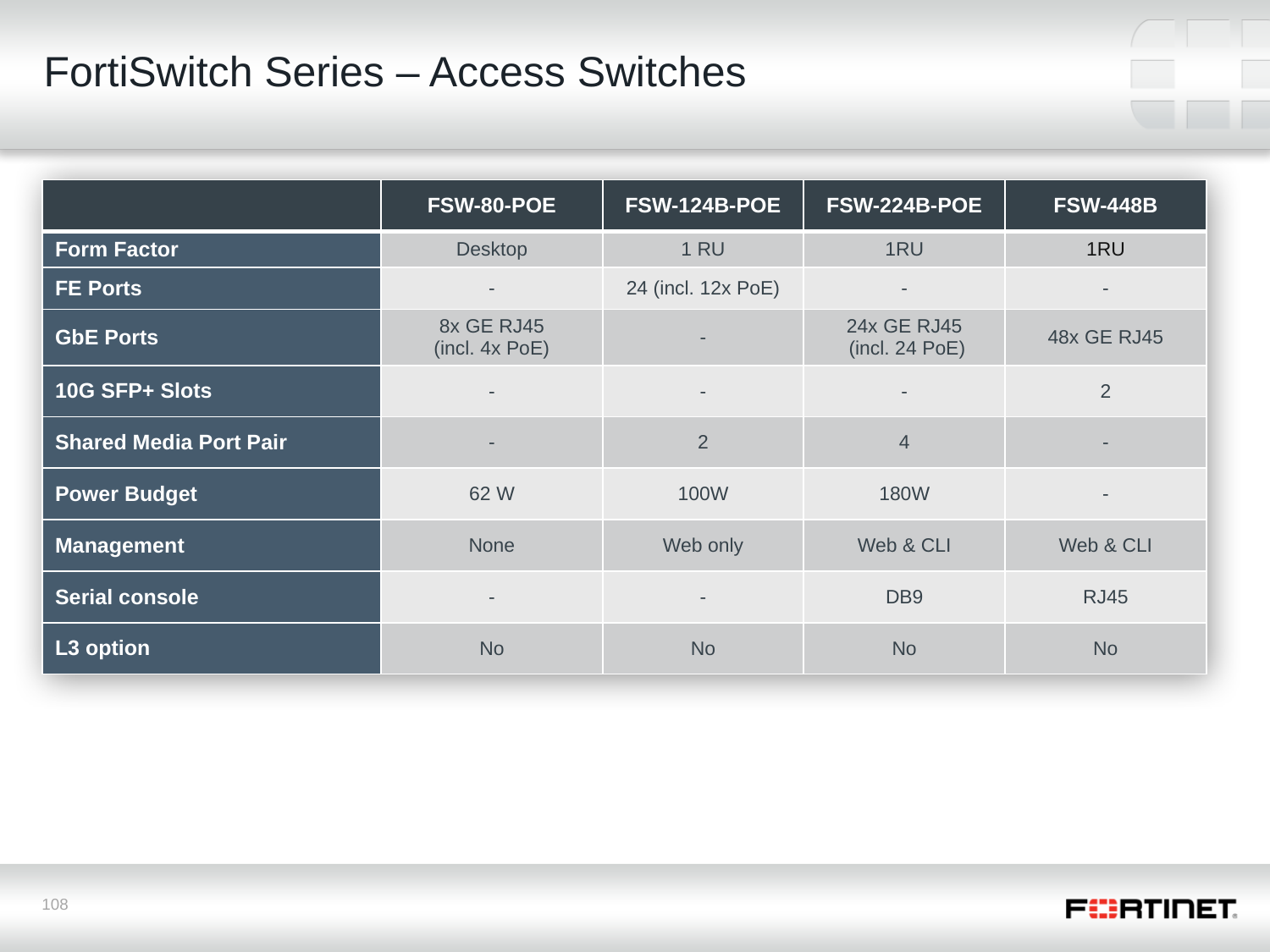

# FortiSwitch Series – Access Switches
|  | FSW-80-POE | FSW-124B-POE | FSW-224B-POE | FSW-448B |
| --- | --- | --- | --- | --- |
| Form Factor | Desktop | 1 RU | 1RU | 1RU |
| FE Ports | - | 24 (incl. 12x PoE) | - | - |
| GbE Ports | 8x GE RJ45 (incl. 4x PoE) | - | 24x GE RJ45 (incl. 24 PoE) | 48x GE RJ45 |
| 10G SFP+ Slots | - | - | - | 2 |
| Shared Media Port Pair | - | 2 | 4 | - |
| Power Budget | 62 W | 100W | 180W | - |
| Management | None | Web only | Web & CLI | Web & CLI |
| Serial console | - | - | DB9 | RJ45 |
| L3 option | No | No | No | No |